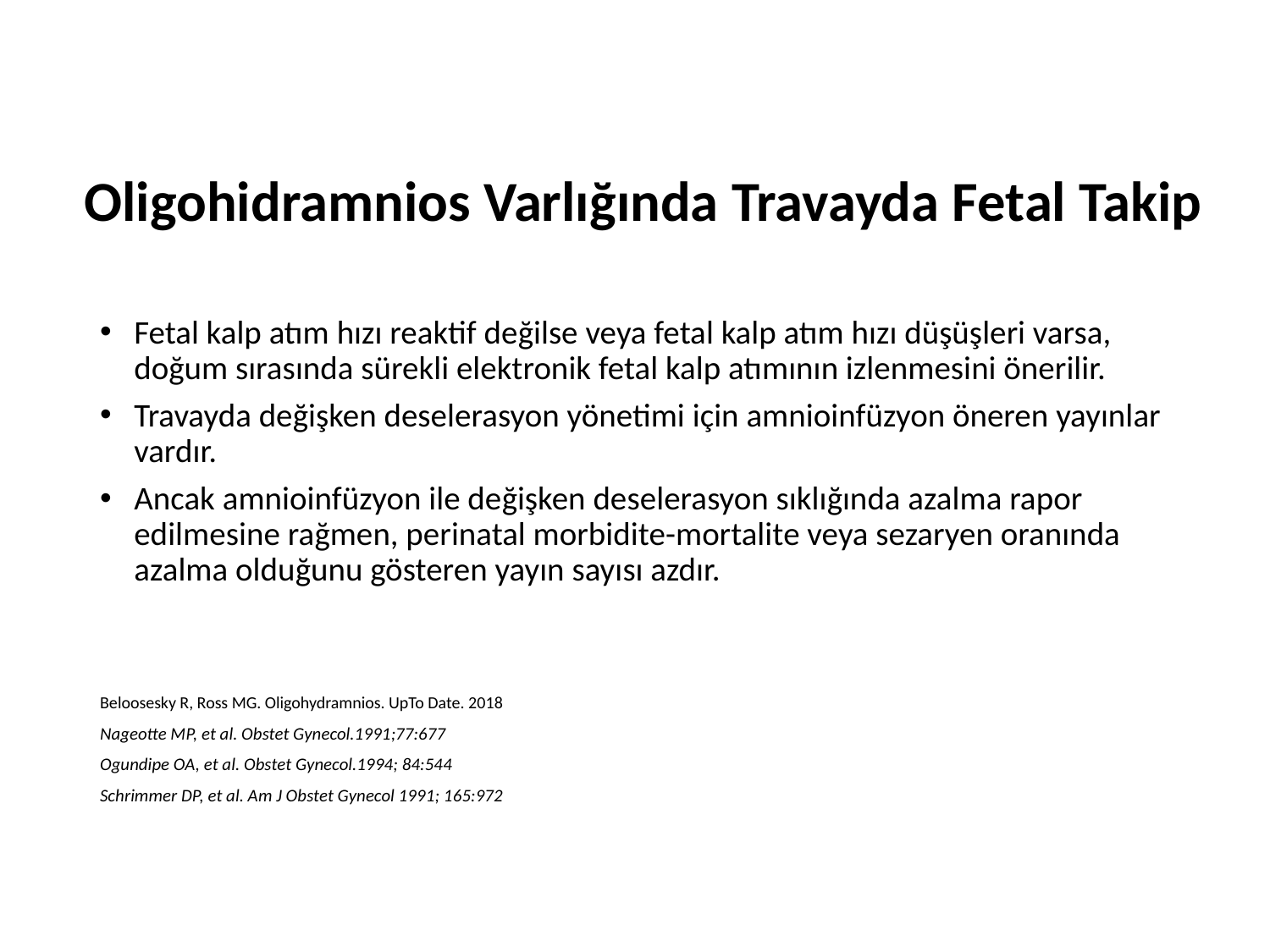

# Oligohidramnios Varlığında Travayda Fetal Takip
Fetal kalp atım hızı reaktif değilse veya fetal kalp atım hızı düşüşleri varsa, doğum sırasında sürekli elektronik fetal kalp atımının izlenmesini önerilir.
Travayda değişken deselerasyon yönetimi için amnioinfüzyon öneren yayınlar vardır.
Ancak amnioinfüzyon ile değişken deselerasyon sıklığında azalma rapor edilmesine rağmen, perinatal morbidite-mortalite veya sezaryen oranında azalma olduğunu gösteren yayın sayısı azdır.

Beloosesky R, Ross MG. Oligohydramnios. UpTo Date. 2018
Nageotte MP, et al. Obstet Gynecol.1991;77:677
Ogundipe OA, et al. Obstet Gynecol.1994; 84:544
Schrimmer DP, et al. Am J Obstet Gynecol 1991; 165:972